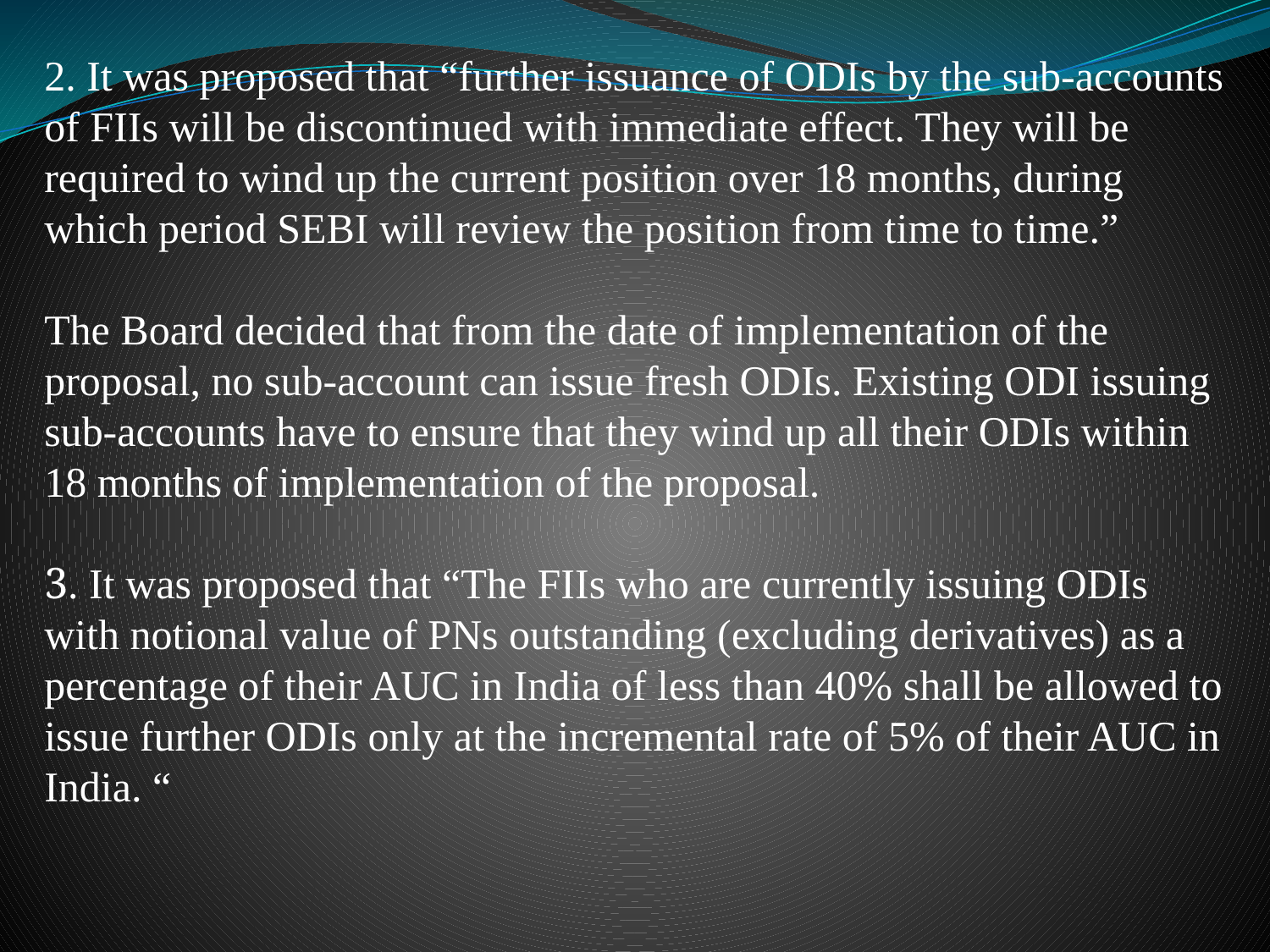

2. It was proposed that “further issuance of ODIs by the sub-accounts of FIIs will be discontinued with immediate effect. They will be required to wind up the current position over 18 months, during which period SEBI will review the position from time to time.” 
The Board decided that from the date of implementation of the proposal, no sub-account can issue fresh ODIs. Existing ODI issuing sub-accounts have to ensure that they wind up all their ODIs within 18 months of implementation of the proposal.

3. It was proposed that “The FIIs who are currently issuing ODIs with notional value of PNs outstanding (excluding derivatives) as a percentage of their AUC in India of less than 40% shall be allowed to issue further ODIs only at the incremental rate of 5% of their AUC in India. “